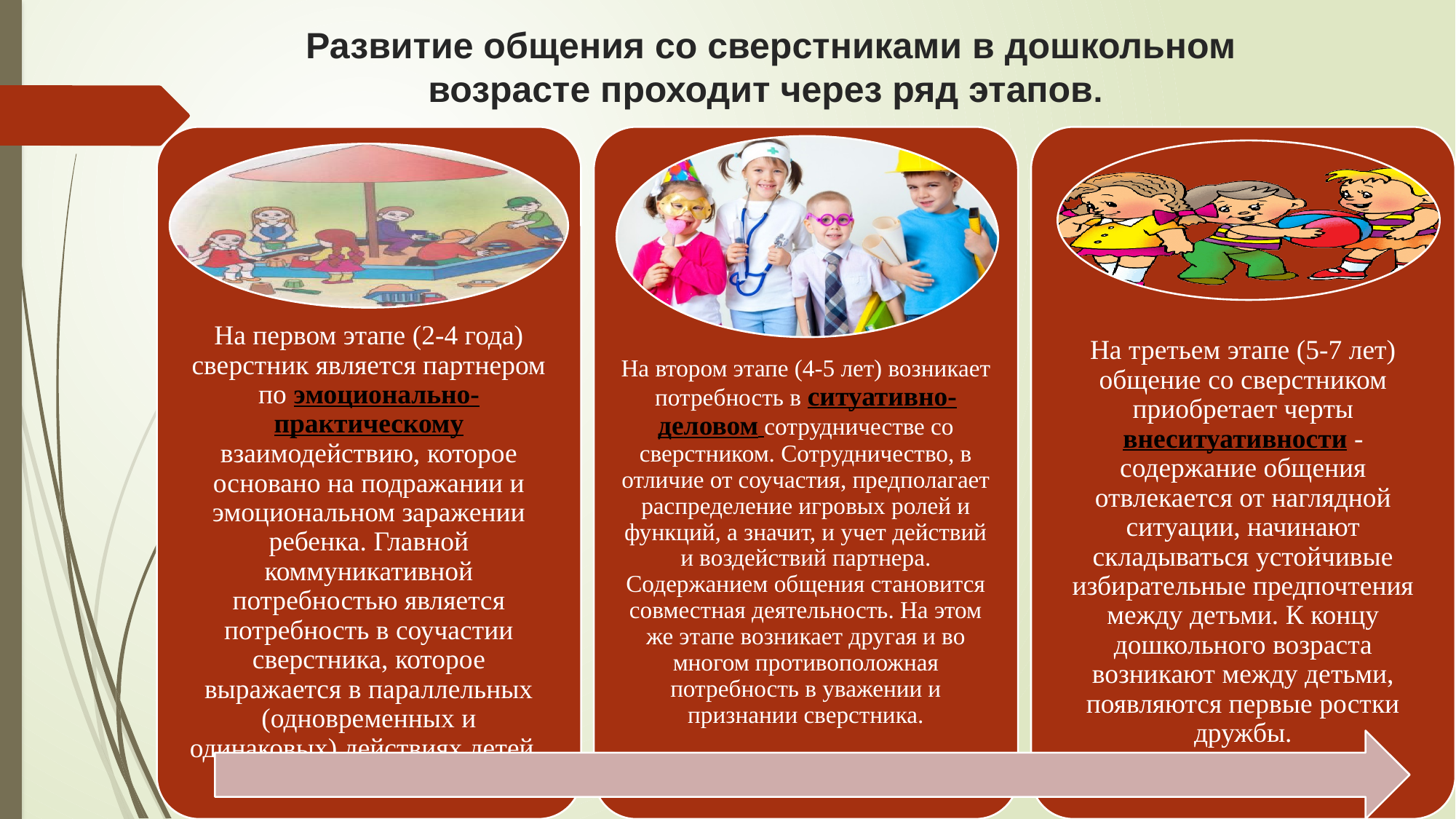

# Развитие общения со сверстниками в дошкольном возрасте проходит через ряд этапов.
На первом этапе (2-4 года) сверстник является партнером по эмоционально-практическому взаимодействию, которое основано на подражании и эмоциональном заражении ребенка. Главной коммуникативной потребностью является потребность в соучастии сверстника, которое выражается в параллельных (одновременных и одинаковых) действиях детей.
На втором этапе (4-5 лет) возникает потребность в ситуативно-деловом сотрудничестве со сверстником. Сотрудничество, в отличие от соучастия, предполагает распределение игровых ролей и функций, а значит, и учет действий и воздействий партнера. Содержанием общения становится совместная деятельность. На этом же этапе возникает другая и во многом противоположная потребность в уважении и признании сверстника.
На третьем этапе (5-7 лет) общение со сверстником приобретает черты внеситуативности - содержание общения отвлекается от наглядной ситуации, начинают складываться устойчивые избирательные предпочтения между детьми. К концу дошкольного возраста возникают между детьми, появляются первые ростки дружбы.